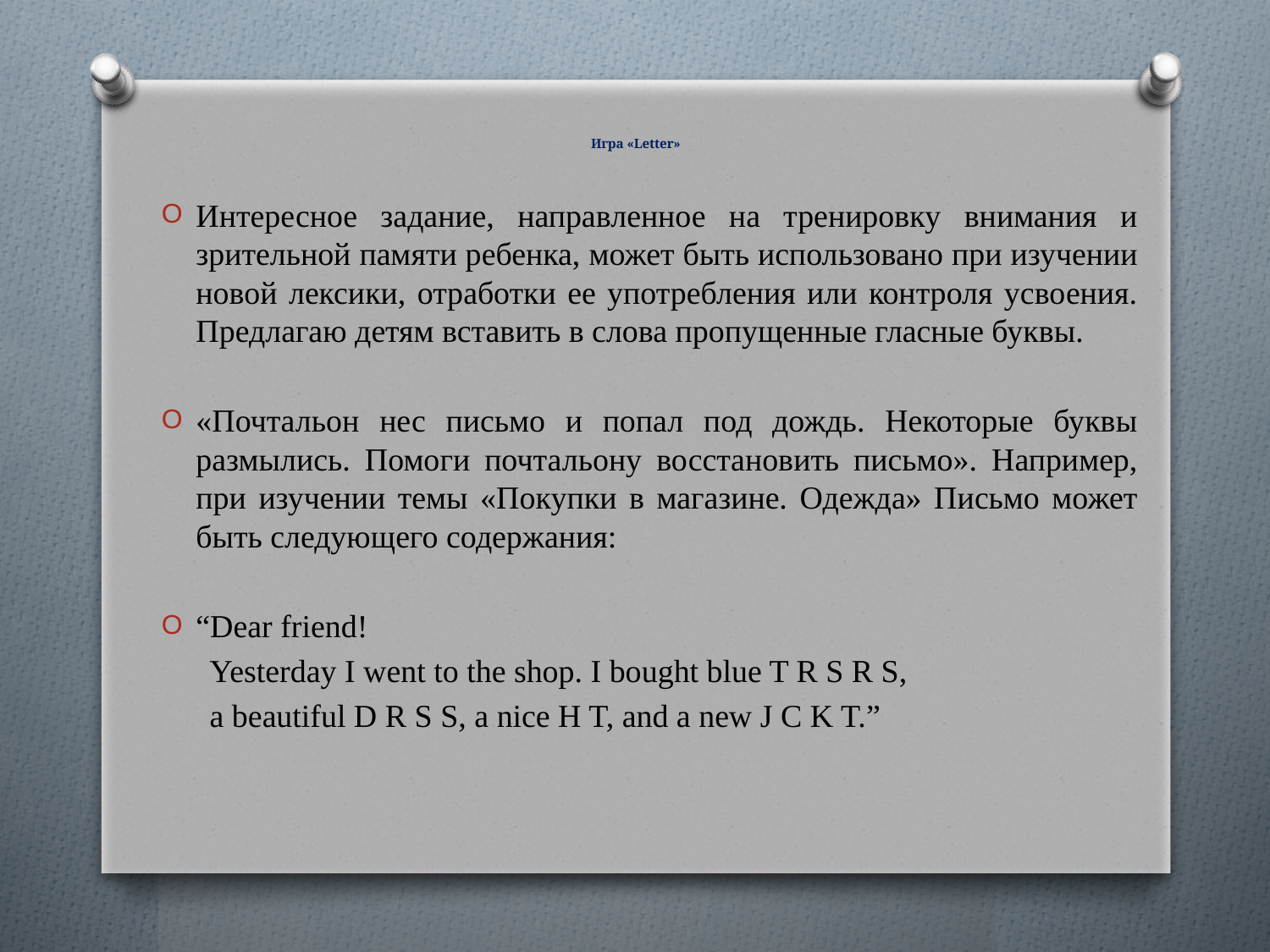

# Игра «Letter»
Интересное задание, направленное на тренировку внимания и зрительной памяти ребенка, может быть использовано при изучении новой лексики, отработки ее употребления или контроля усвоения. Предлагаю детям вставить в слова пропущенные гласные буквы.

«Почтальон нес письмо и попал под дождь. Некоторые буквы размылись. Помоги почтальону восстановить письмо». Например, при изучении темы «Покупки в магазине. Одежда» Письмо может быть следующего содержания:

“Dear friend!
      Yesterday I went to the shop. I bought blue T R S R S,
      a beautiful D R S S, a nice H T, and a new J C K T.”